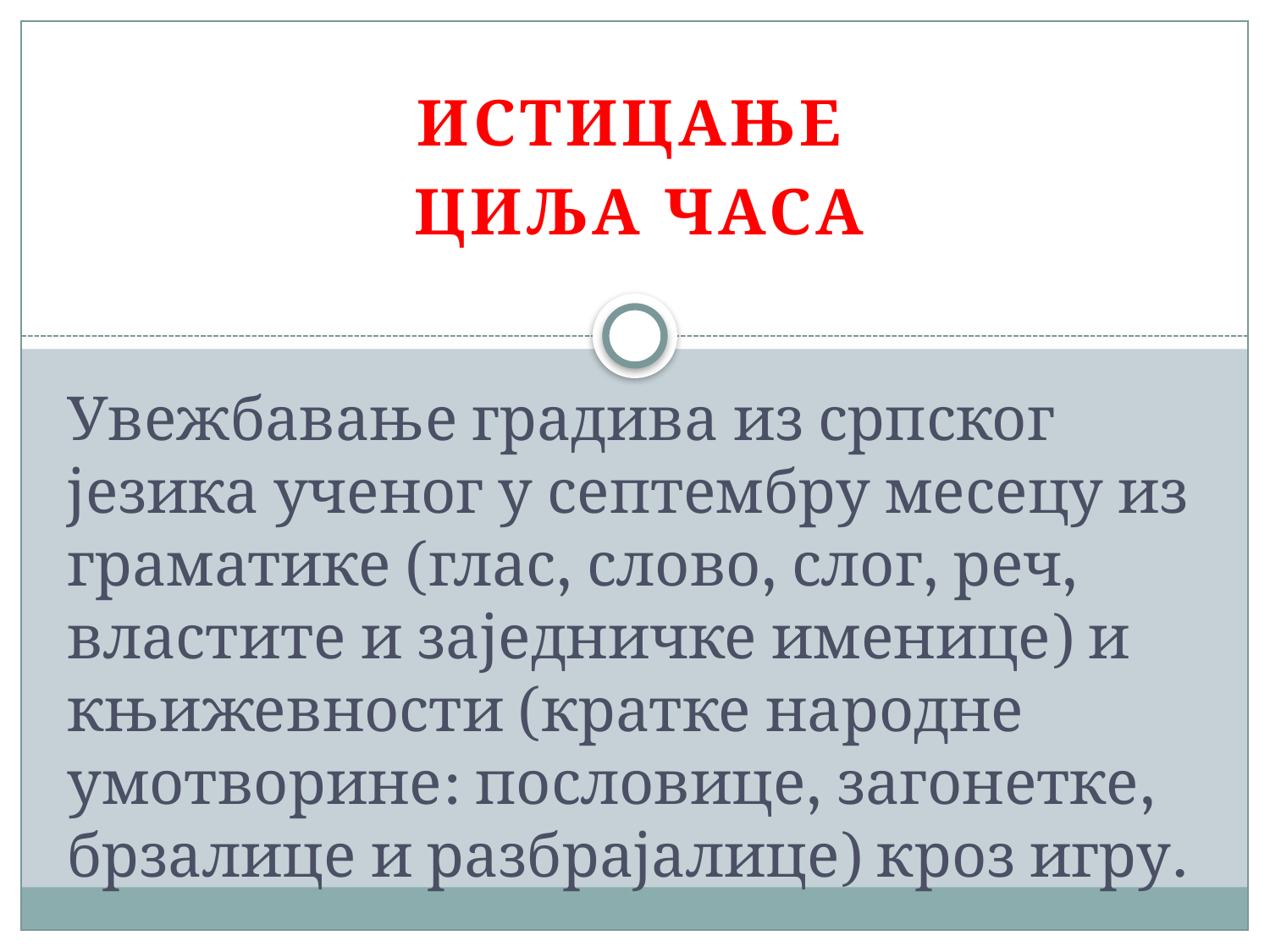

Истицање
циља часа
# Увежбавање градива из српског језика ученог у септембру месецу из граматике (глас, слово, слог, реч, властите и заједничке именице) и књижевности (кратке народне умотворине: пословице, загонетке, брзалице и разбрајалице) кроз игру.